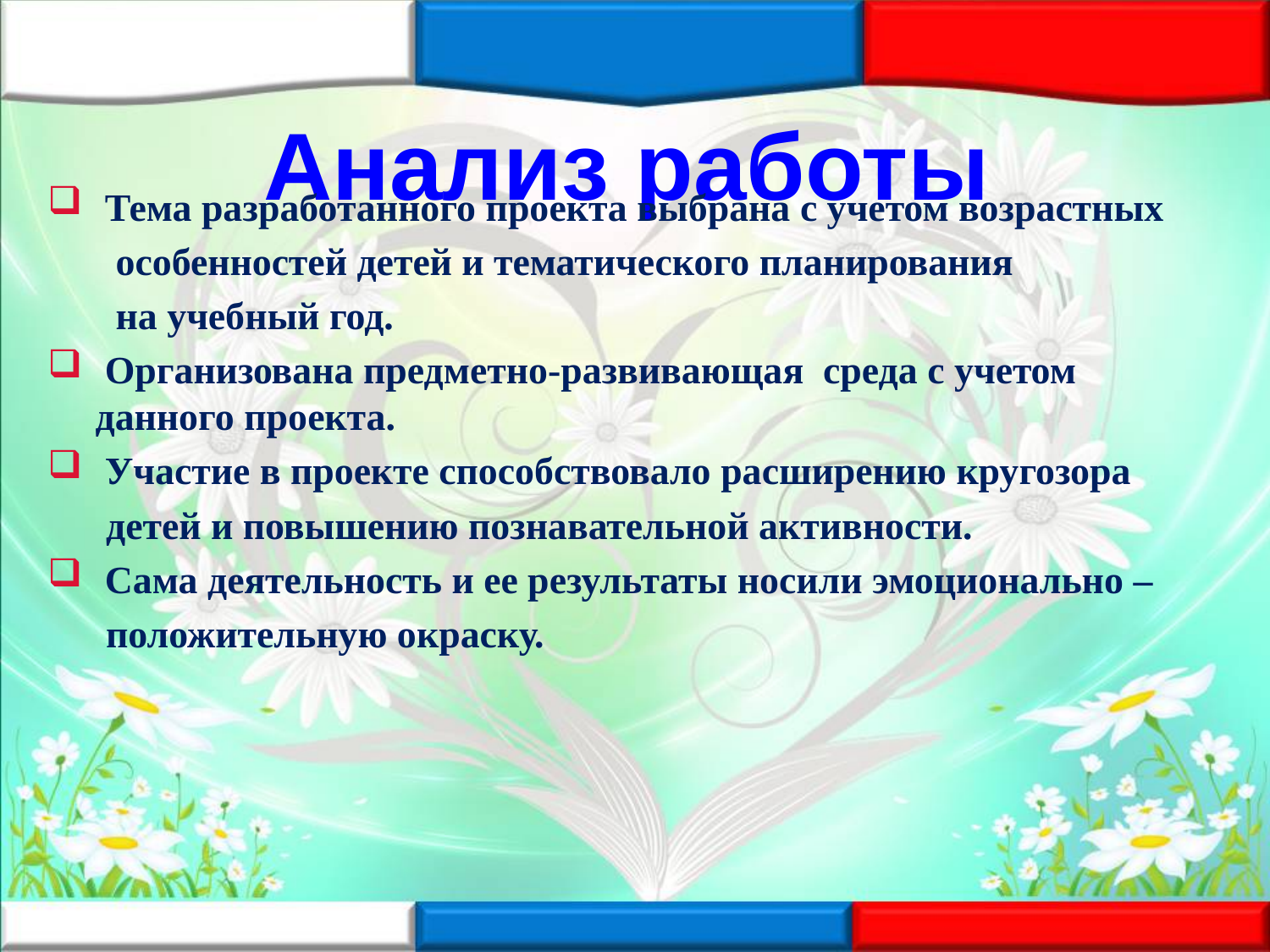

# Анализ работы
 Тема разработанного проекта выбрана с учетом возрастных
       особенностей детей и тематического планирования
       на учебный год.
 Организована предметно-развивающая  среда с учетом данного проекта.
 Участие в проекте способствовало расширению кругозора
      детей и повышению познавательной активности.
 Сама деятельность и ее результаты носили эмоционально –
      положительную окраску.